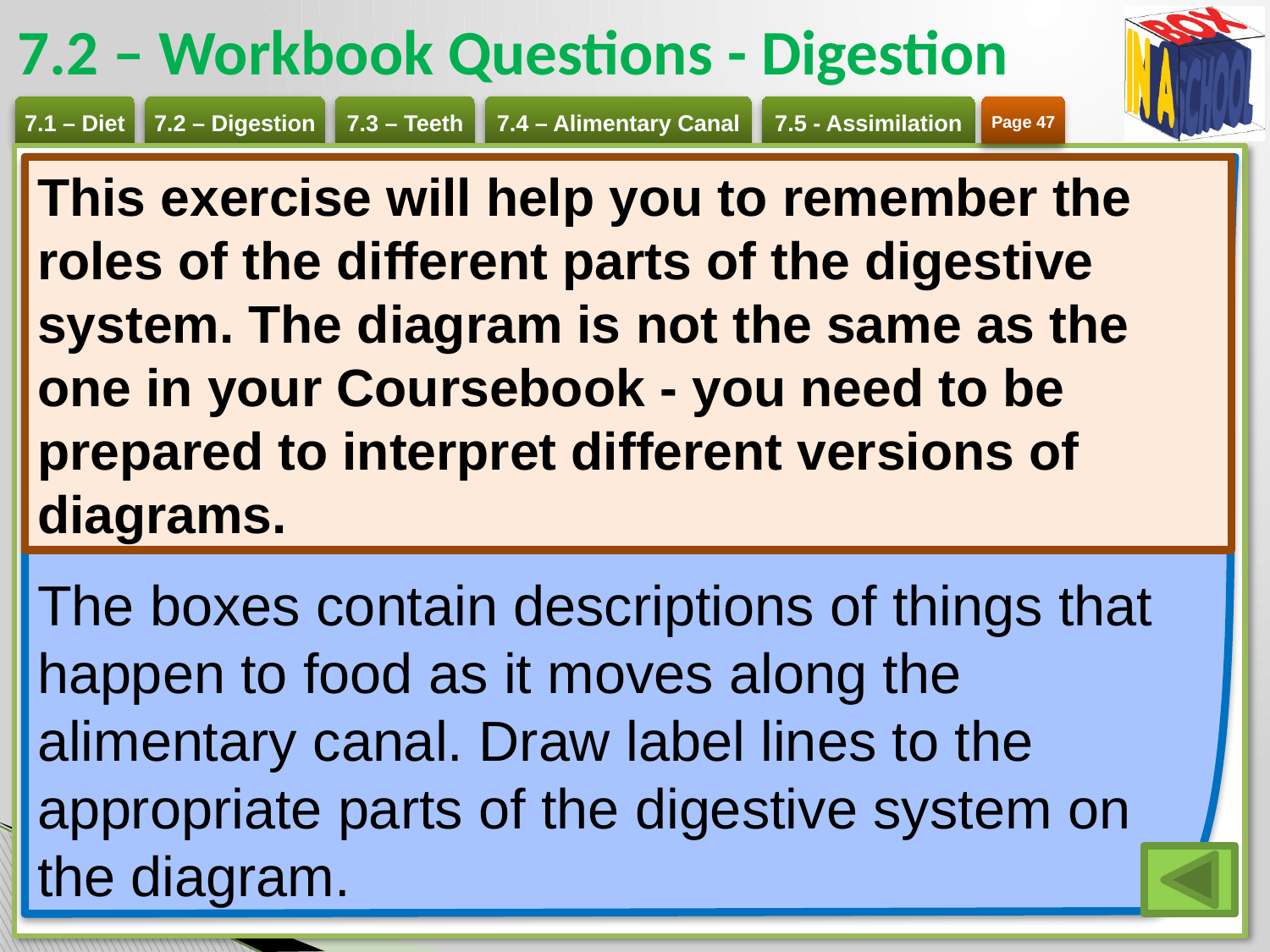

# 7.2 – Workbook Questions - Digestion
Page 47

The boxes contain descriptions of things that happen to food as it moves along the alimentary canal. Draw label lines to the appropriate parts of the digestive system on the diagram.
This exercise will help you to remember the roles of the different parts of the digestive system. The diagram is not the same as the one in your Coursebook - you need to be prepared to interpret different versions of diagrams.